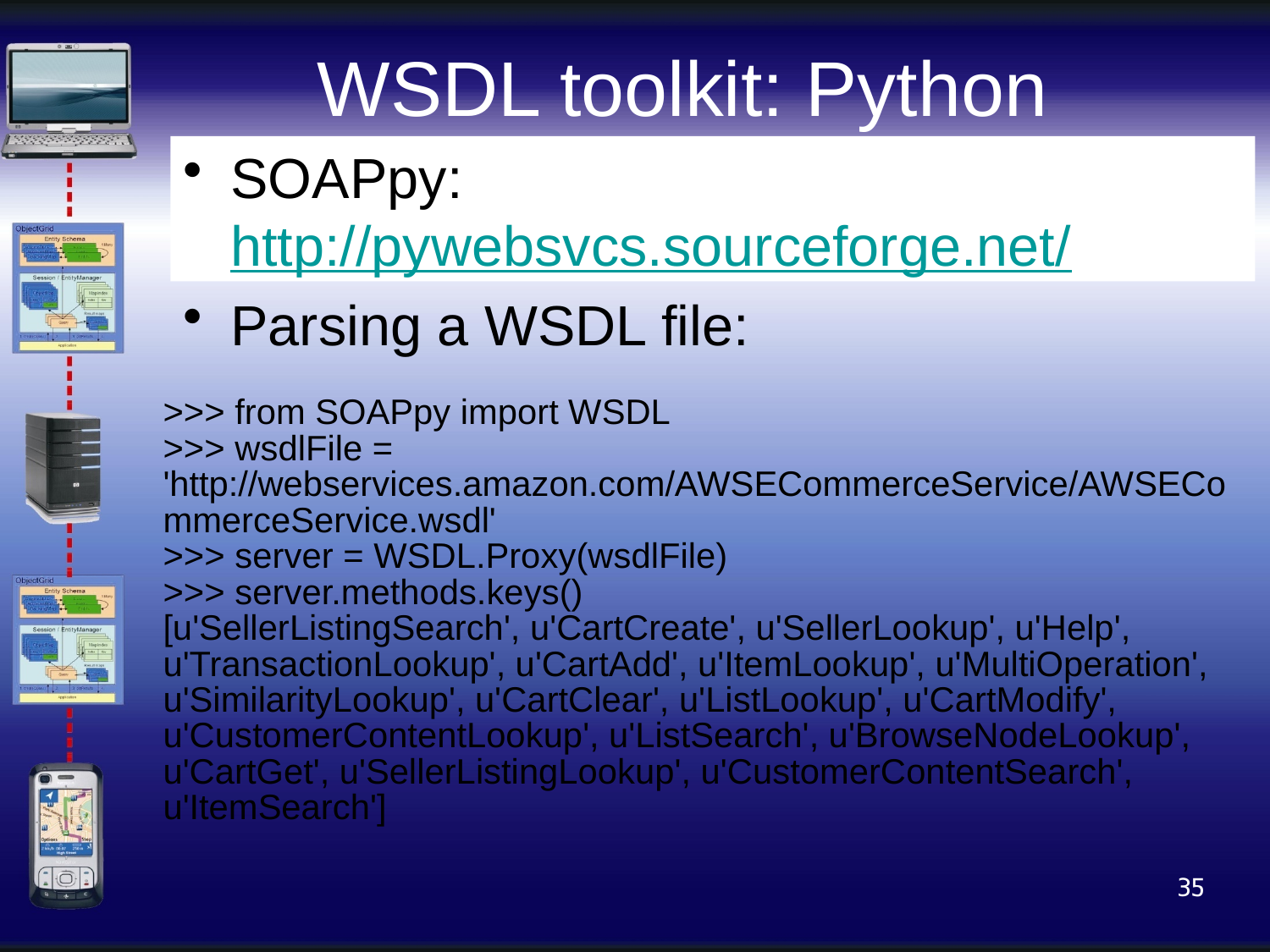

# WSDL toolkit: Python
SOAPpy: http://pywebsvcs.sourceforge.net/
Parsing a WSDL file:
>>> from SOAPpy import WSDL
>>> wsdlFile = 'http://webservices.amazon.com/AWSECommerceService/AWSECommerceService.wsdl'
>>> server = WSDL.Proxy(wsdlFile)
>>> server.methods.keys()
[u'SellerListingSearch', u'CartCreate', u'SellerLookup', u'Help', u'TransactionLookup', u'CartAdd', u'ItemLookup', u'MultiOperation', u'SimilarityLookup', u'CartClear', u'ListLookup', u'CartModify', u'CustomerContentLookup', u'ListSearch', u'BrowseNodeLookup', u'CartGet', u'SellerListingLookup', u'CustomerContentSearch', u'ItemSearch']